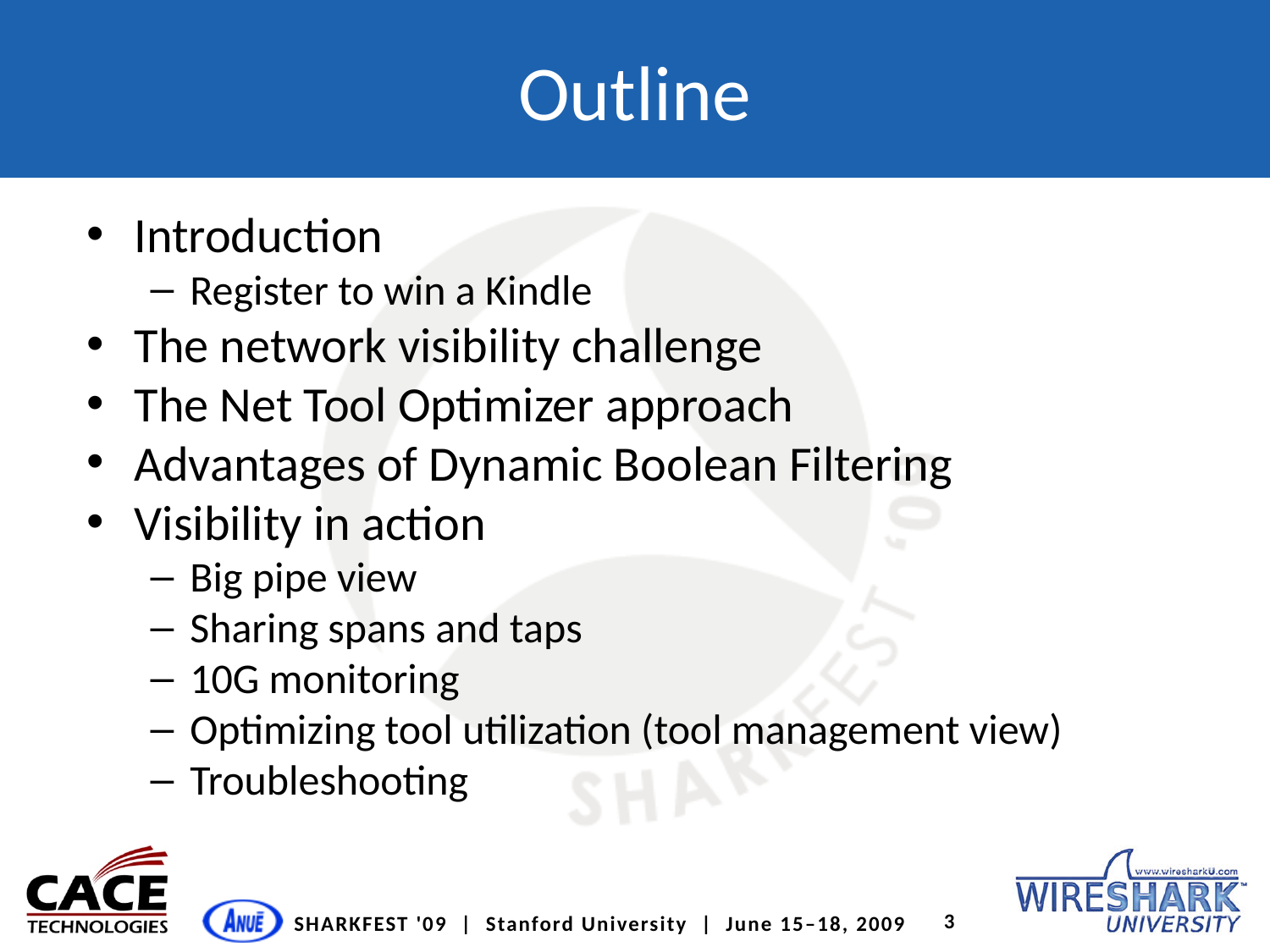

# Outline
Introduction
Register to win a Kindle
The network visibility challenge
The Net Tool Optimizer approach
Advantages of Dynamic Boolean Filtering
Visibility in action
Big pipe view
Sharing spans and taps
10G monitoring
Optimizing tool utilization (tool management view)
Troubleshooting